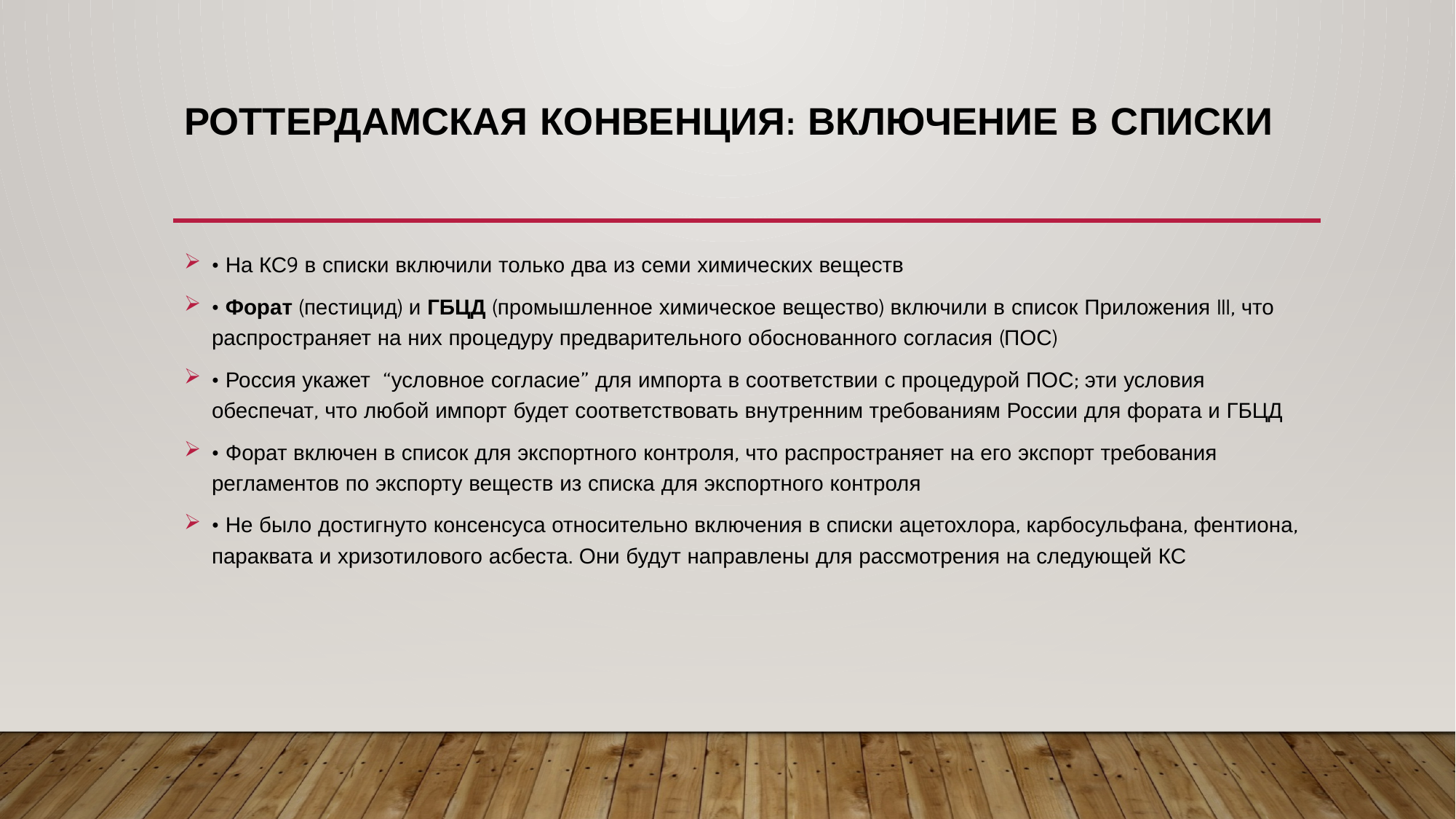

# Роттердамская конвенция: Включение в списки
• На КС9 в списки включили только два из семи химических веществ
• Форат (пестицид) и ГБЦД (промышленное химическое вещество) включили в список Приложения III, что распространяет на них процедуру предварительного обоснованного согласия (ПОС)
• Россия укажет  “условное согласие” для импорта в соответствии с процедурой ПОС; эти условия обеспечат, что любой импорт будет соответствовать внутренним требованиям России для фората и ГБЦД
• Форат включен в список для экспортного контроля, что распространяет на его экспорт требования регламентов по экспорту веществ из списка для экспортного контроля
• Не было достигнуто консенсуса относительно включения в списки ацетохлора, карбосульфана, фентиона, параквата и хризотилового асбеста. Они будут направлены для рассмотрения на следующей КС